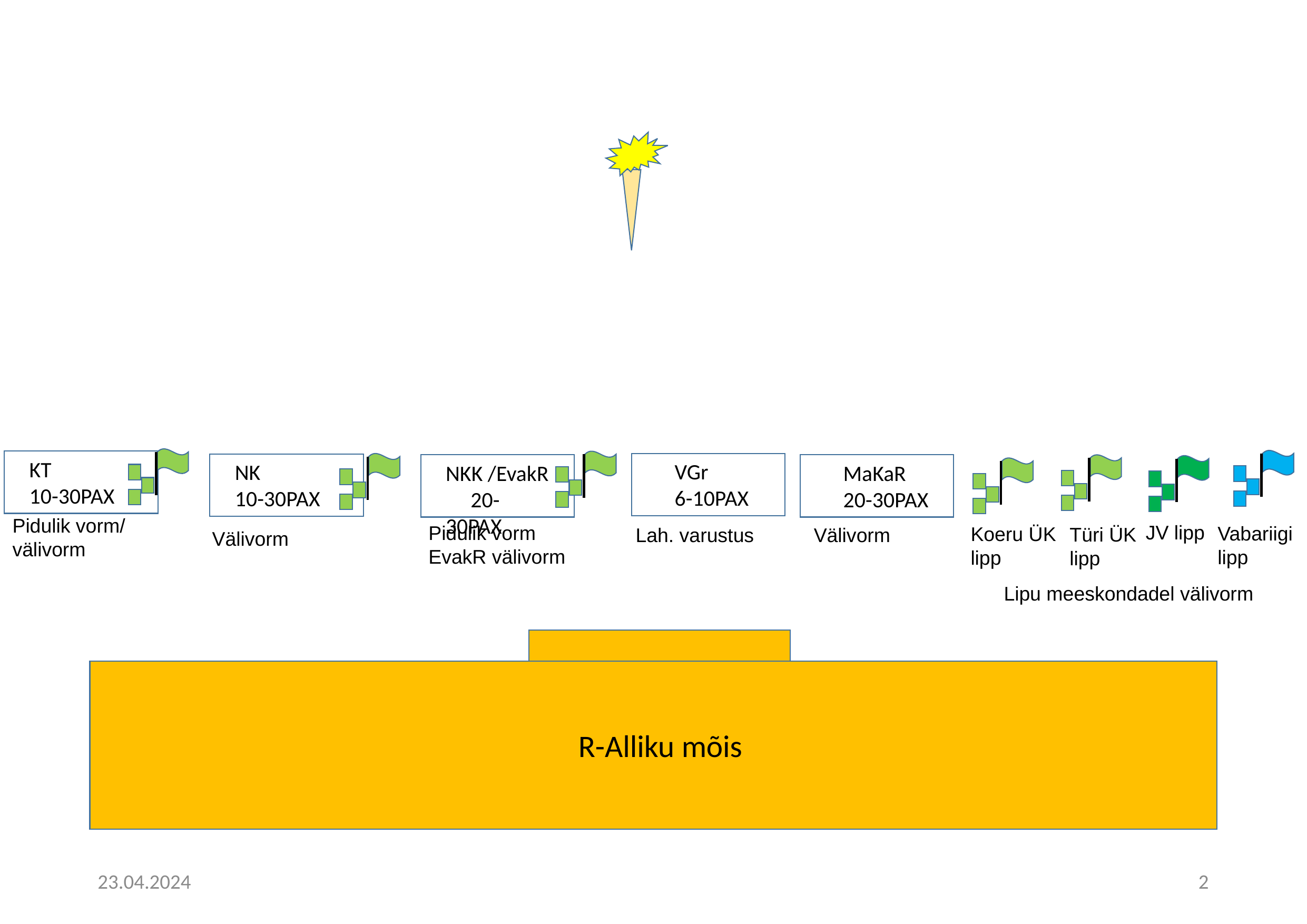

KT            10-30PAX

VGr        6-10PAX

NK            10-30PAX

NKK /EvakR       20-30PAX

MaKaR 20-30PAX

Pidulik vorm/ välivorm
 JV lipp
Pidulik vorm EvakR välivorm
 Vabariigi
 lipp
 Koeru ÜK
 lipp
 Türi ÜK
 lipp
Lah. varustus
Välivorm
Välivorm
 Lipu meeskondadel välivorm

R-Alliku mõis
23.04.2024

2